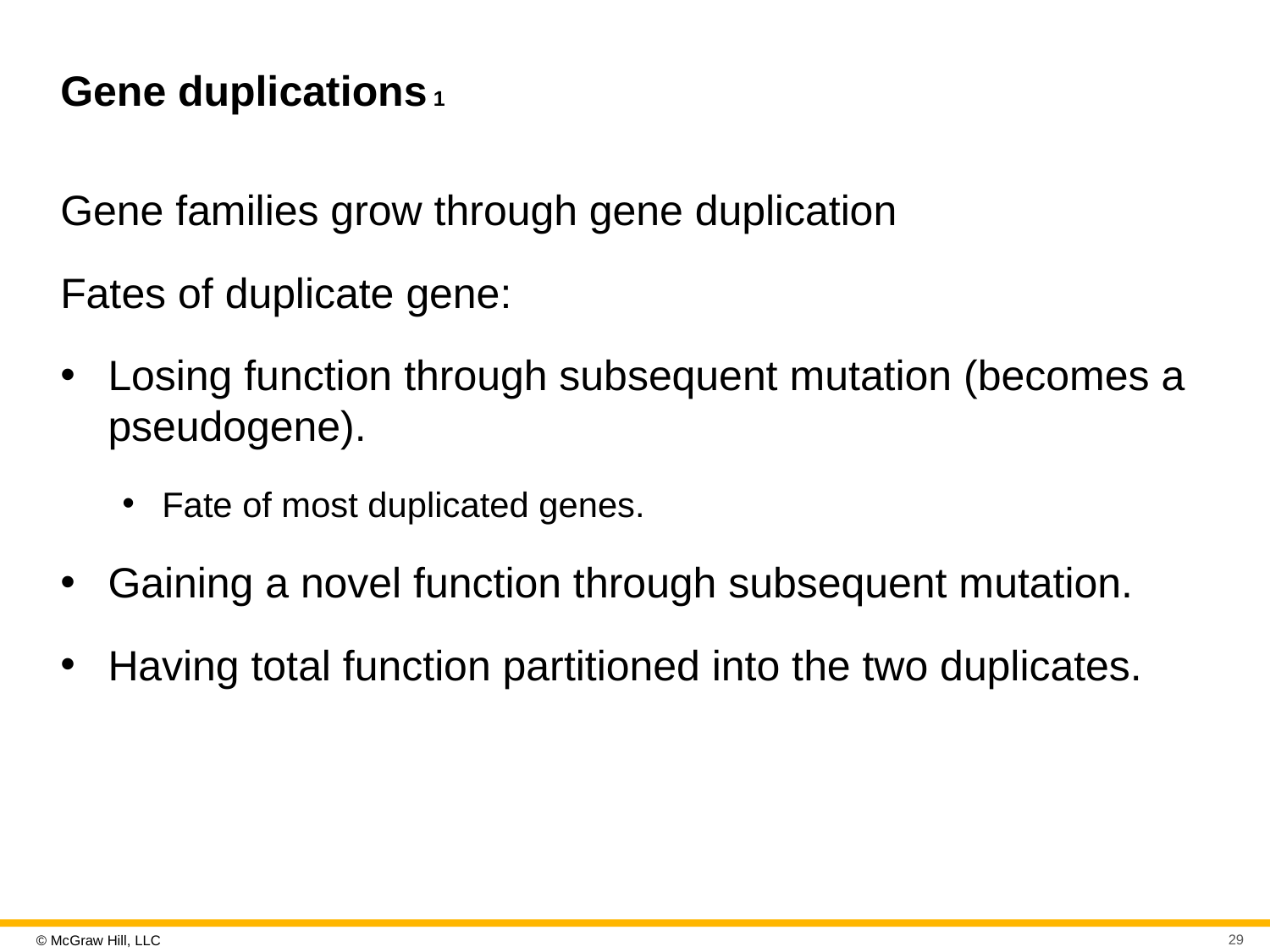

# Gene duplications 1
Gene families grow through gene duplication
Fates of duplicate gene:
Losing function through subsequent mutation (becomes a pseudogene).
Fate of most duplicated genes.
Gaining a novel function through subsequent mutation.
Having total function partitioned into the two duplicates.
29